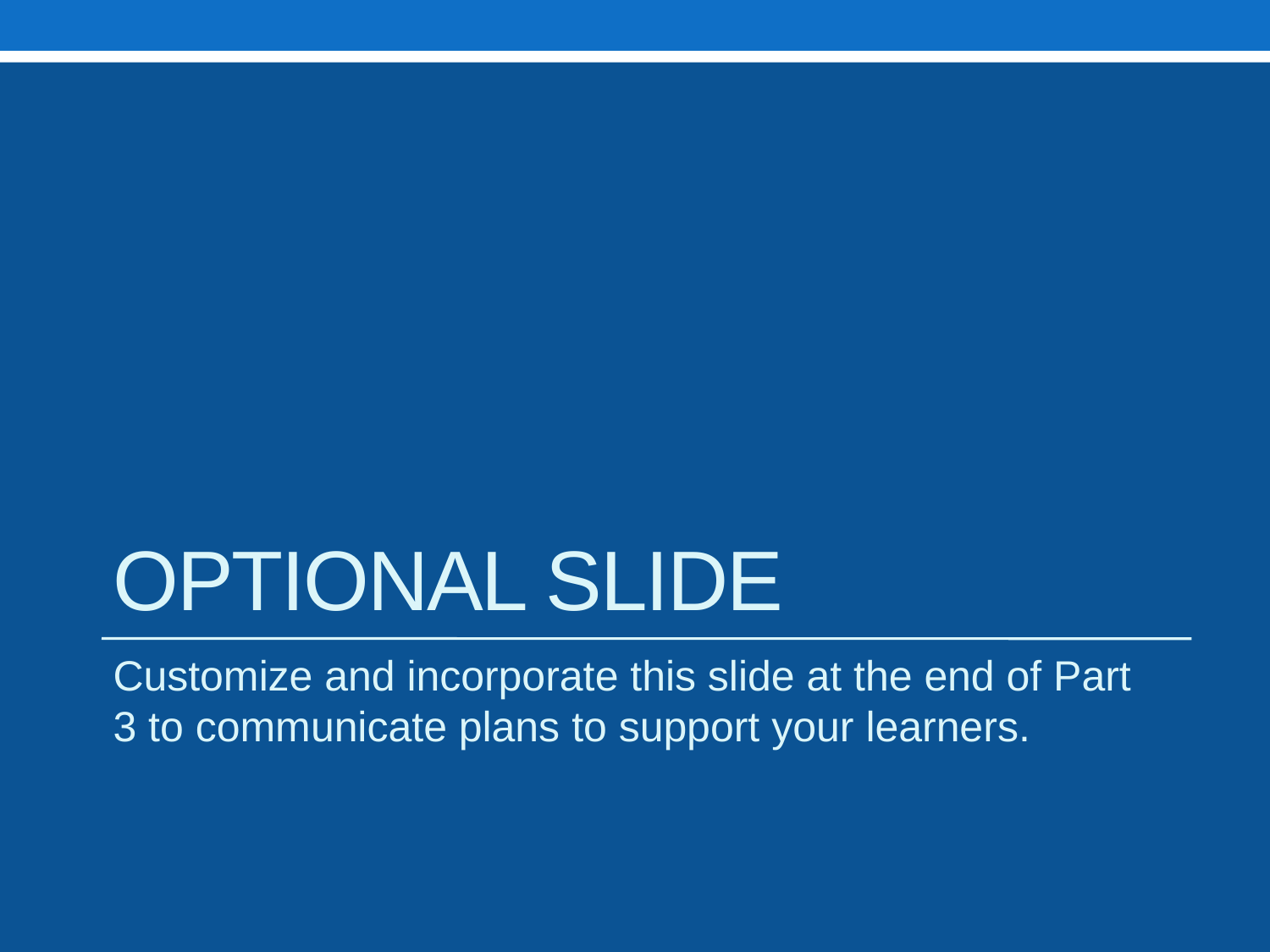

# OPTIONAL SLIDE
Customize and incorporate this slide at the end of Part 3 to communicate plans to support your learners.